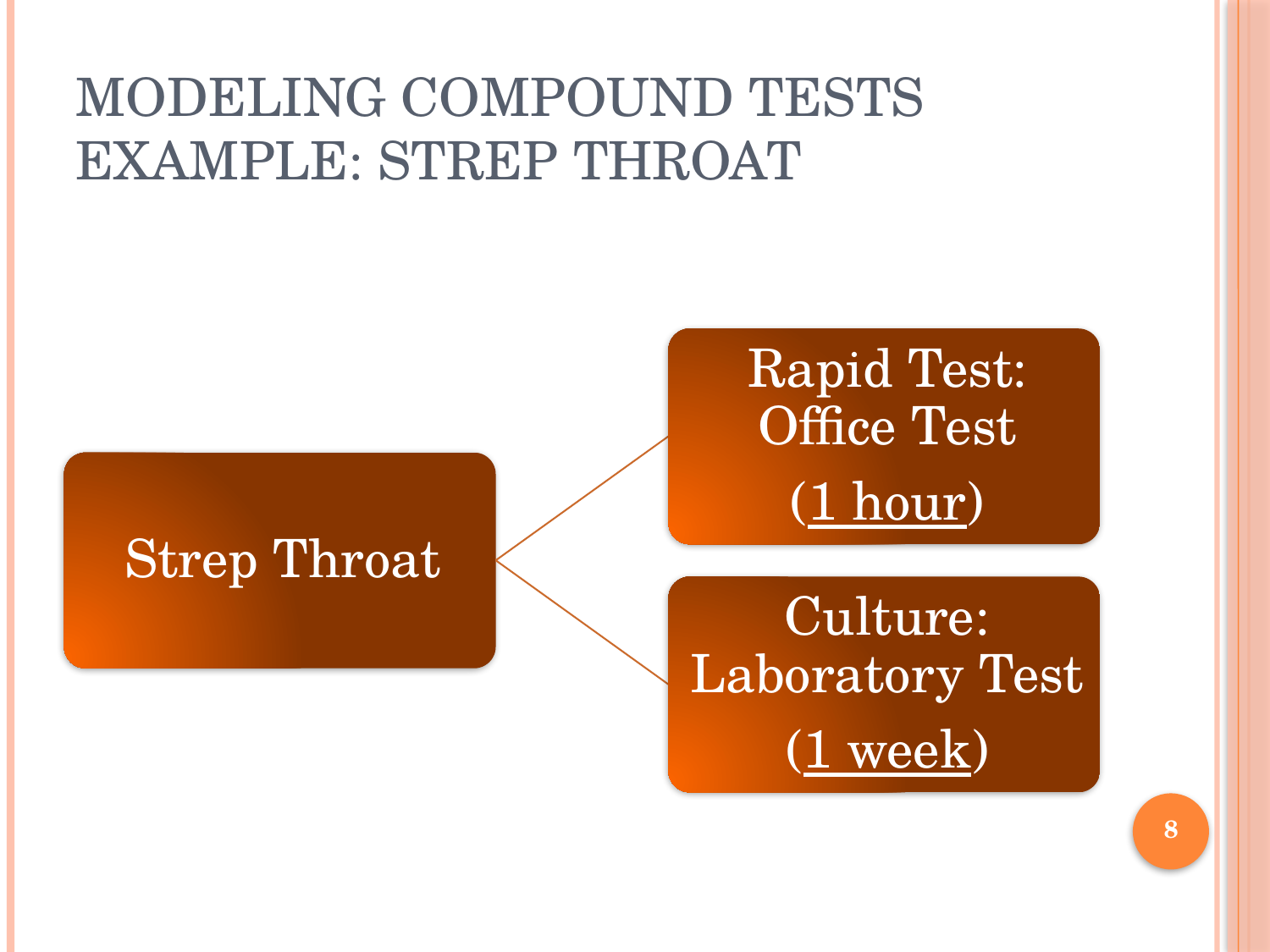

# Modeling Compound Tests Example: Strep Throat
Strep Throat

Rapid Test: Office Test
(1 hour)

Culture: Laboratory Test
(1 week)
8